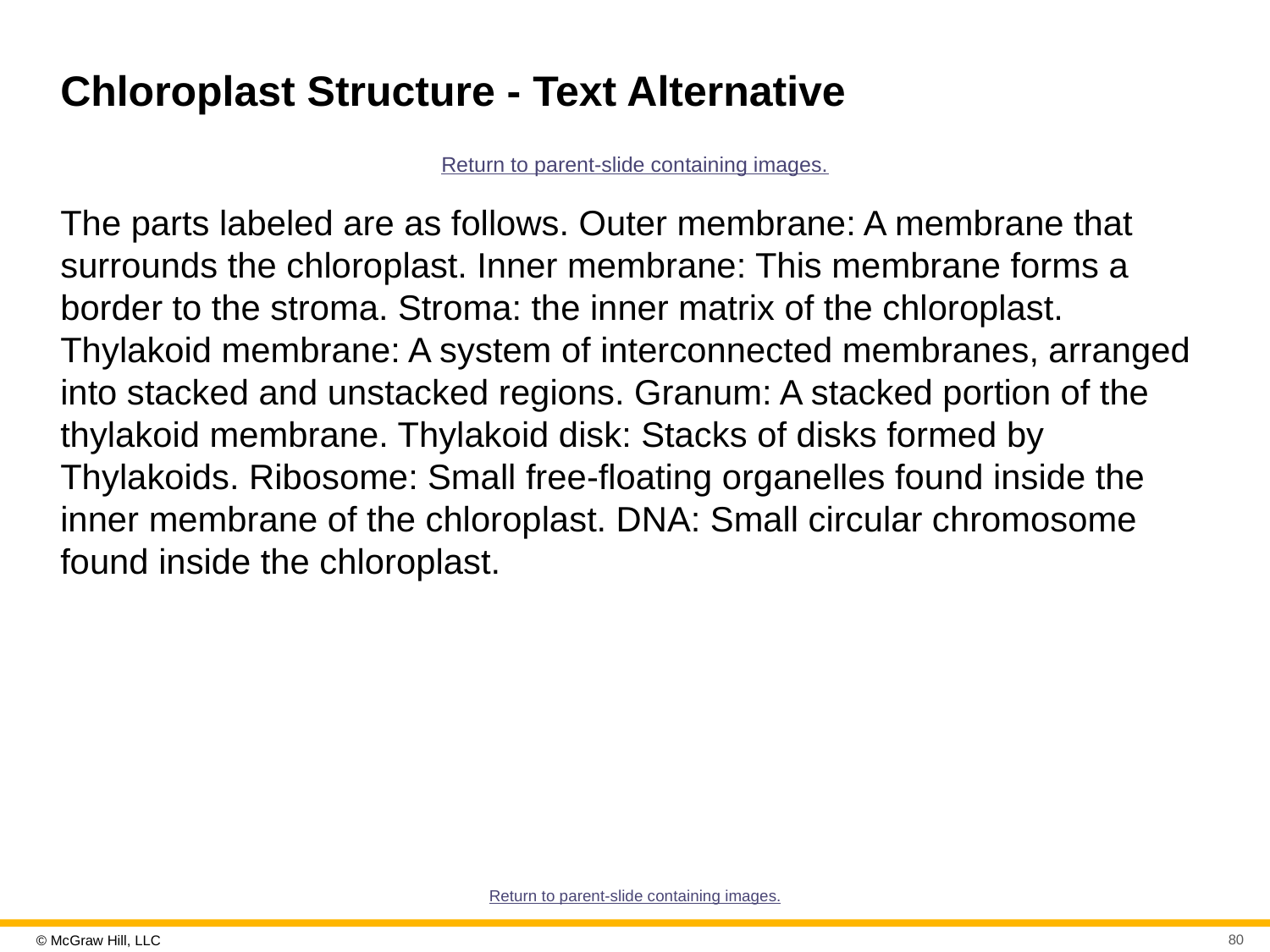

# Chloroplast Structure - Text Alternative
Return to parent-slide containing images.
The parts labeled are as follows. Outer membrane: A membrane that surrounds the chloroplast. Inner membrane: This membrane forms a border to the stroma. Stroma: the inner matrix of the chloroplast. Thylakoid membrane: A system of interconnected membranes, arranged into stacked and unstacked regions. Granum: A stacked portion of the thylakoid membrane. Thylakoid disk: Stacks of disks formed by Thylakoids. Ribosome: Small free-floating organelles found inside the inner membrane of the chloroplast. DNA: Small circular chromosome found inside the chloroplast.
Return to parent-slide containing images.
80